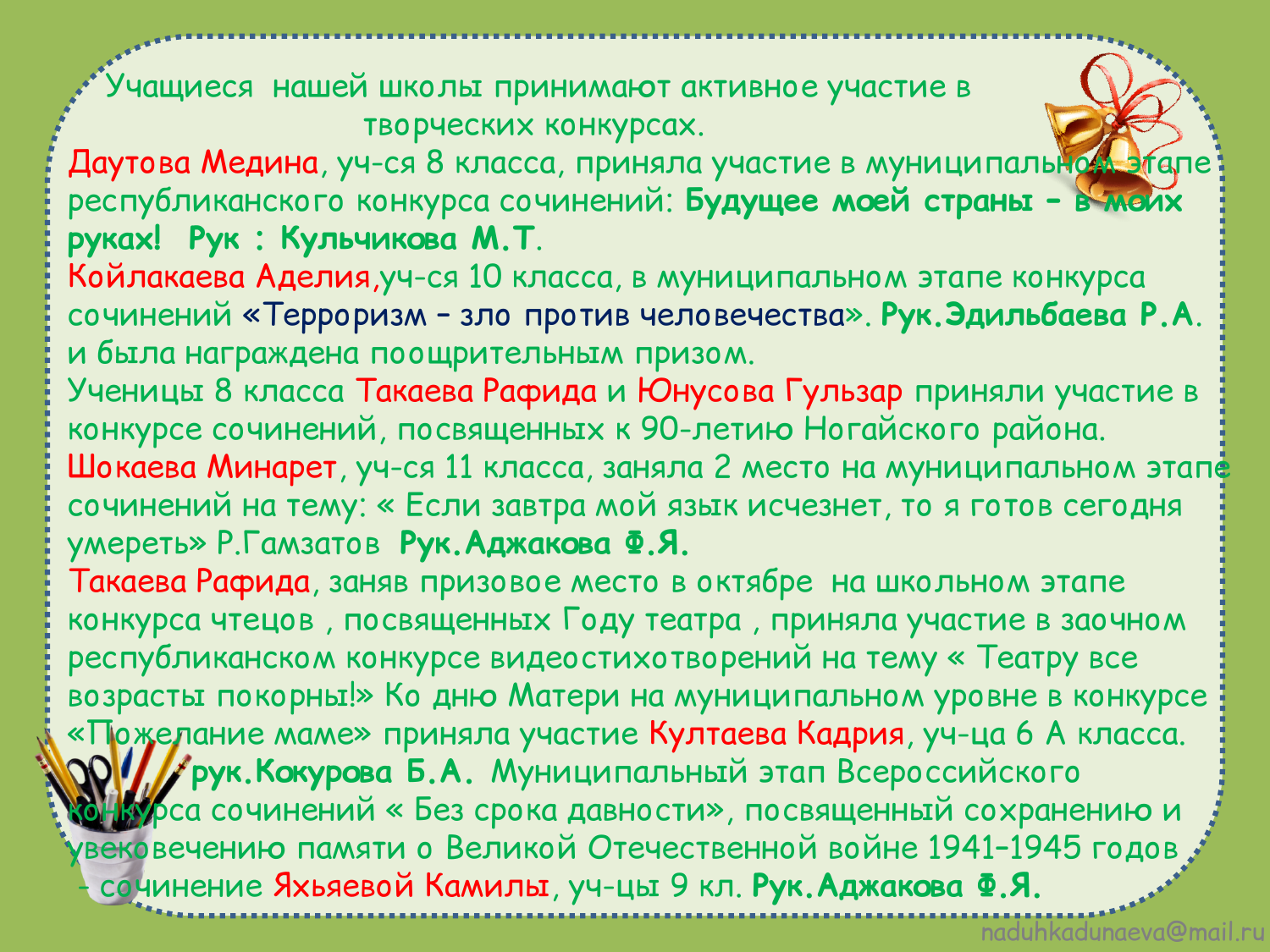

Учащиеся  нашей школы принимают активное участие в
                               творческих конкурсах.
Даутова Медина, уч-ся 8 класса, приняла участие в муниципальном этапе республиканского конкурса сочинений: Будущее моей страны – в моих руках!  Рук : Кульчикова М.Т.
Койлакаева Аделия,уч-ся 10 класса, в муниципальном этапе конкурса сочинений «Терроризм – зло против человечества». Рук.Эдильбаева Р.А. и была награждена поощрительным призом.
Ученицы 8 класса Такаева Рафида и Юнусова Гульзар приняли участие в конкурсе сочинений, посвященных к 90-летию Ногайского района.
Шокаева Минарет, уч-ся 11 класса, заняла 2 место на муниципальном этапе сочинений на тему: « Если завтра мой язык исчезнет, то я готов сегодня умереть» Р.Гамзатов  Рук.Аджакова Ф.Я.
Такаева Рафида, заняв призовое место в октябре  на школьном этапе конкурса чтецов , посвященных Году театра , приняла участие в заочном республиканском конкурсе видеостихотворений на тему « Театру все возрасты покорны!» Ко дню Матери на муниципальном уровне в конкурсе  «Пожелание маме» приняла участие Култаева Кадрия, уч-ца 6 А класса.
         рук.Кокурова Б.А. Муниципальный этап Всероссийского  конкурса сочинений « Без срока давности», посвященный сохранению и увековечению памяти о Великой Отечественной войне 1941–1945 годов
 - сочинение Яхьяевой Камилы, уч-цы 9 кл. Рук.Аджакова Ф.Я.